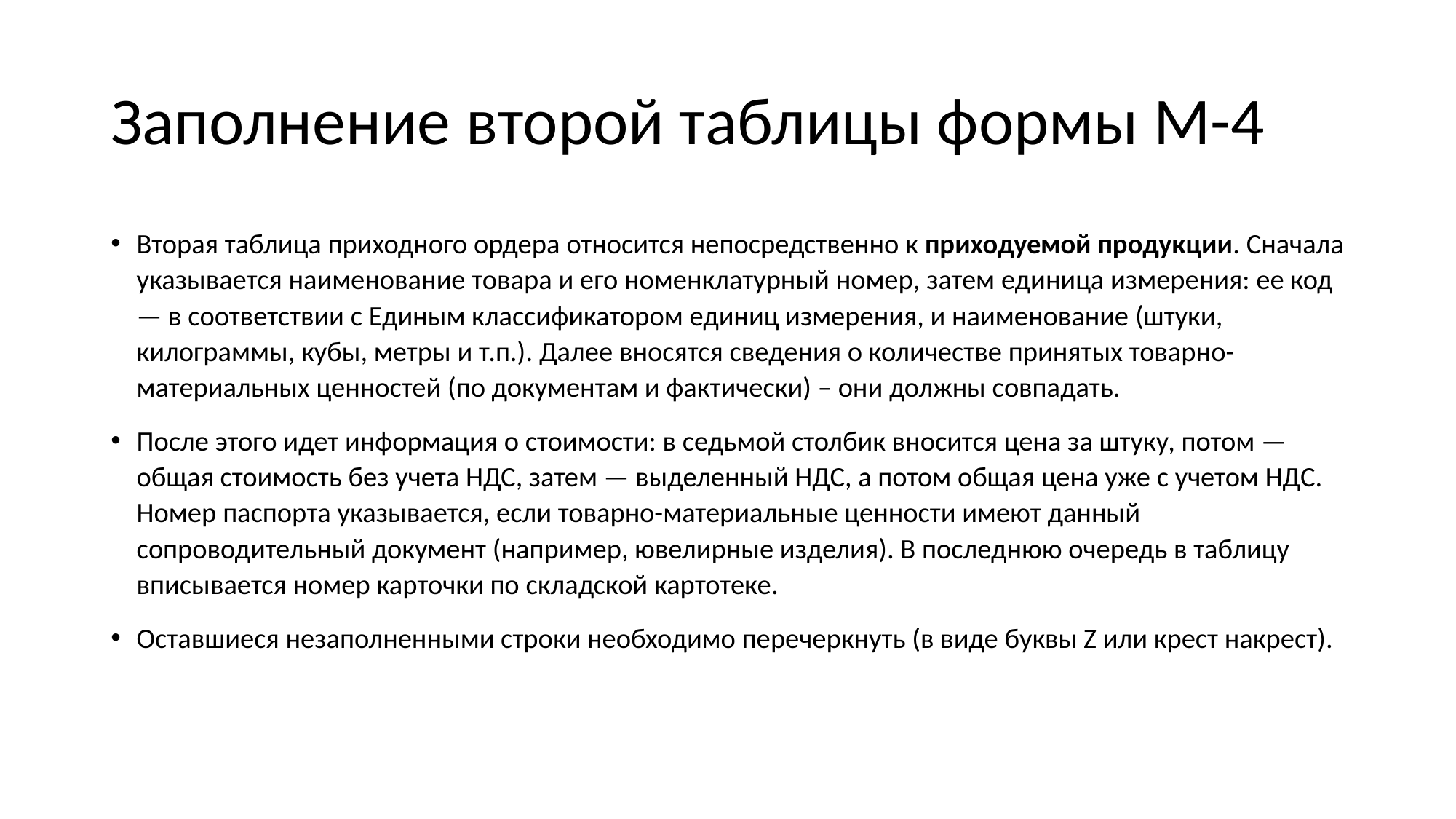

# Заполнение второй таблицы формы М-4
Вторая таблица приходного ордера относится непосредственно к приходуемой продукции. Сначала указывается наименование товара и его номенклатурный номер, затем единица измерения: ее код — в соответствии с Единым классификатором единиц измерения, и наименование (штуки, килограммы, кубы, метры и т.п.). Далее вносятся сведения о количестве принятых товарно-материальных ценностей (по документам и фактически) – они должны совпадать.
После этого идет информация о стоимости: в седьмой столбик вносится цена за штуку, потом — общая стоимость без учета НДС, затем — выделенный НДС, а потом общая цена уже с учетом НДС. Номер паспорта указывается, если товарно-материальные ценности имеют данный сопроводительный документ (например, ювелирные изделия). В последнюю очередь в таблицу вписывается номер карточки по складской картотеке.
Оставшиеся незаполненными строки необходимо перечеркнуть (в виде буквы Z или крест накрест).